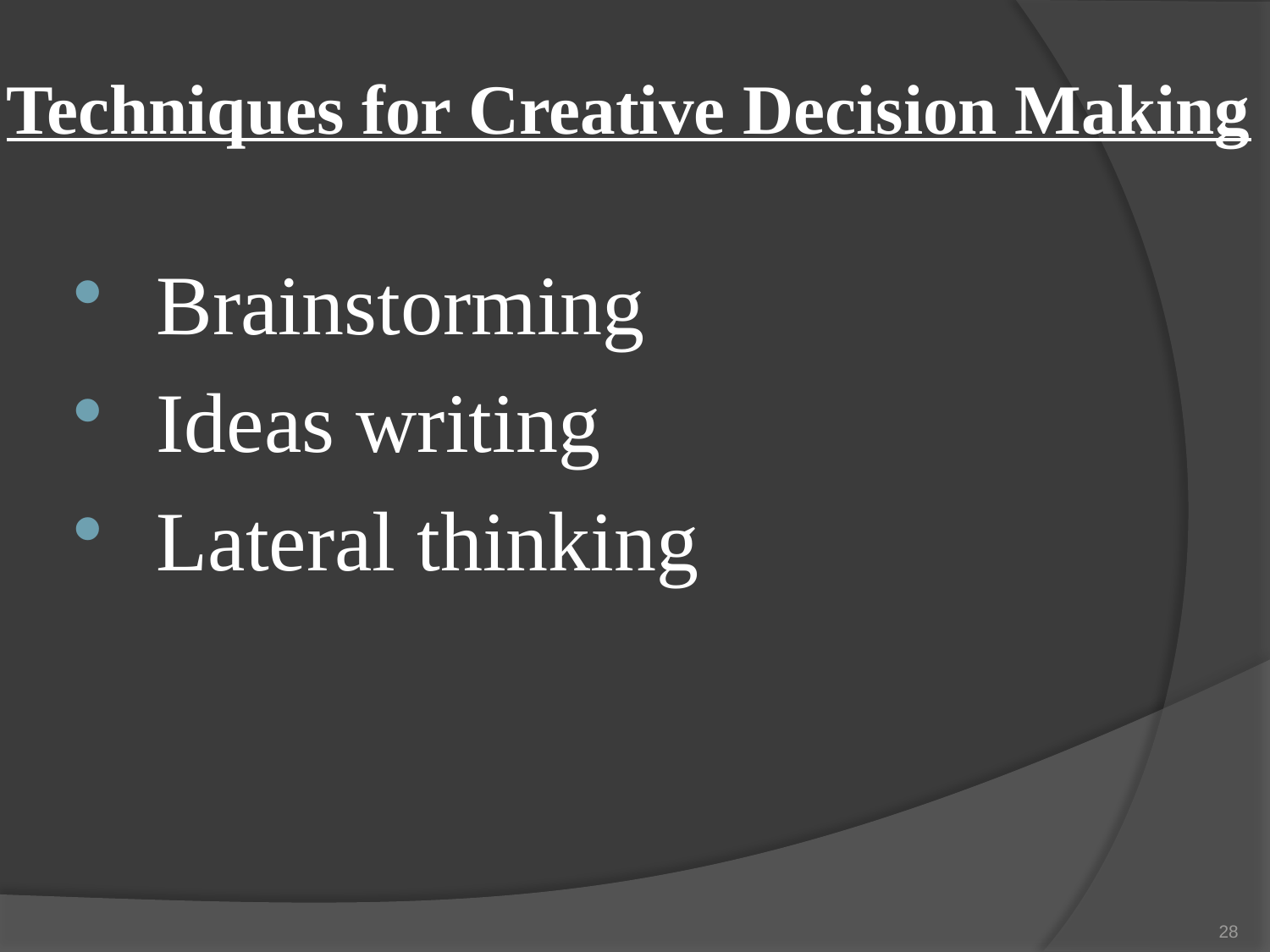

# Techniques for Creative Decision Making
Brainstorming
Ideas writing
Lateral thinking

28